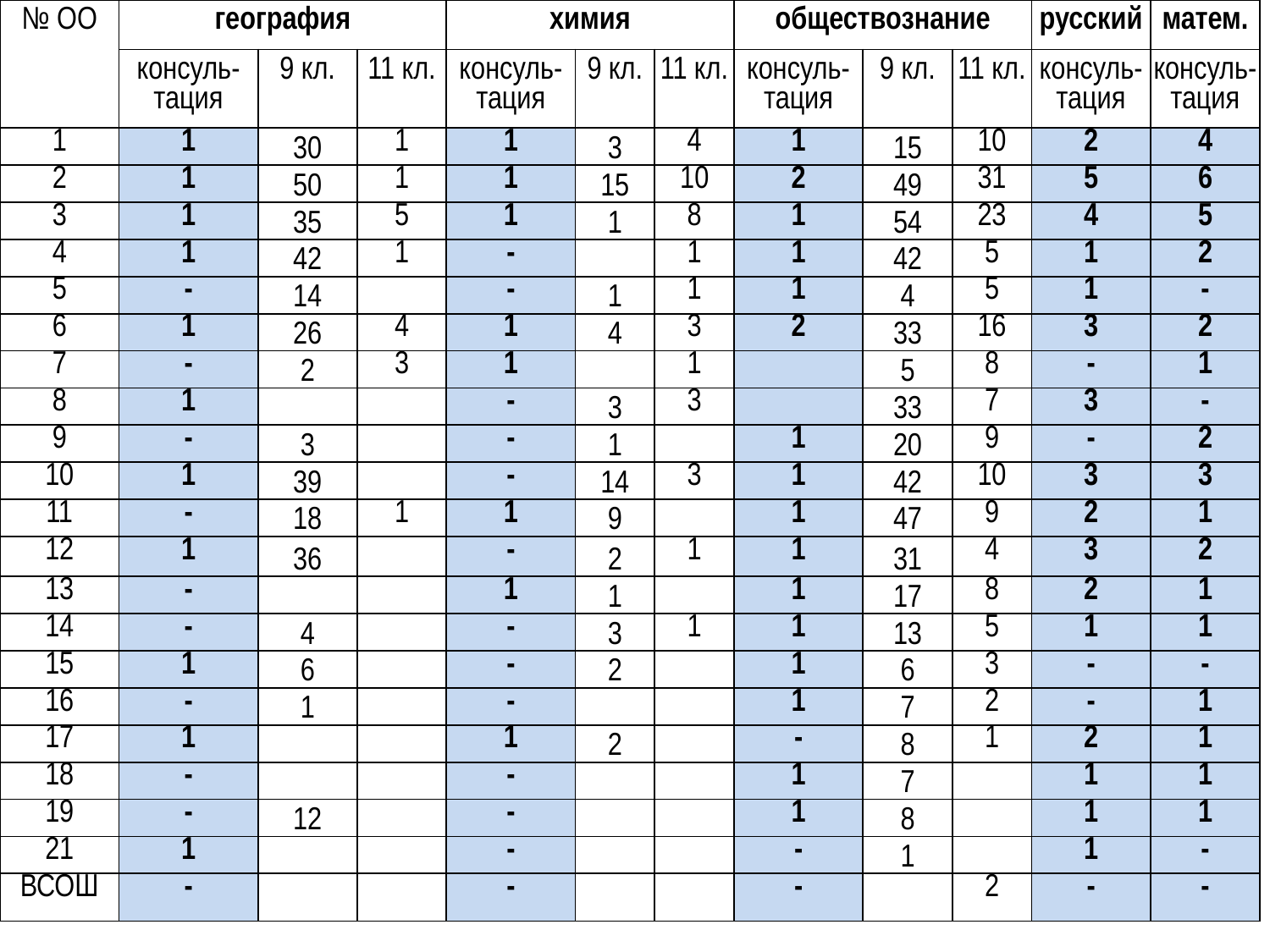

| № ОО | география |  |  | химия |  |  | обществознание |  |  | русский | матем. |
| --- | --- | --- | --- | --- | --- | --- | --- | --- | --- | --- | --- |
|  | консуль- тация | 9 кл. | 11 кл. | консуль- тация | 9 кл. | 11 кл. | консуль- тация | 9 кл. | 11 кл. | консуль- тация | консуль- тация |
| 1 | 1 | 30 | 1 | 1 | 3 | 4 | 1 | 15 | 10 | 2 | 4 |
| 2 | 1 | 50 | 1 | 1 | 15 | 10 | 2 | 49 | 31 | 5 | 6 |
| 3 | 1 | 35 | 5 | 1 | 1 | 8 | 1 | 54 | 23 | 4 | 5 |
| 4 | 1 | 42 | 1 | - |  | 1 | 1 | 42 | 5 | 1 | 2 |
| 5 | - | 14 |  | - | 1 | 1 | 1 | 4 | 5 | 1 | - |
| 6 | 1 | 26 | 4 | 1 | 4 | 3 | 2 | 33 | 16 | 3 | 2 |
| 7 | - | 2 | 3 | 1 |  | 1 |  | 5 | 8 | - | 1 |
| 8 | 1 |  |  | - | 3 | 3 |  | 33 | 7 | 3 | - |
| 9 | - | 3 |  | - | 1 |  | 1 | 20 | 9 | - | 2 |
| 10 | 1 | 39 |  | - | 14 | 3 | 1 | 42 | 10 | 3 | 3 |
| 11 | - | 18 | 1 | 1 | 9 |  | 1 | 47 | 9 | 2 | 1 |
| 12 | 1 | 36 |  | - | 2 | 1 | 1 | 31 | 4 | 3 | 2 |
| 13 | - |  |  | 1 | 1 |  | 1 | 17 | 8 | 2 | 1 |
| 14 | - | 4 |  | - | 3 | 1 | 1 | 13 | 5 | 1 | 1 |
| 15 | 1 | 6 |  | - | 2 |  | 1 | 6 | 3 | - | - |
| 16 | - | 1 |  | - |  |  | 1 | 7 | 2 | - | 1 |
| 17 | 1 |  |  | 1 | 2 |  | - | 8 | 1 | 2 | 1 |
| 18 | - |  |  | - |  |  | 1 | 7 |  | 1 | 1 |
| 19 | - | 12 |  | - |  |  | 1 | 8 |  | 1 | 1 |
| 21 | 1 |  |  | - |  |  | - | 1 |  | 1 | - |
| ВСОШ | - |  |  | - |  |  | - |  | 2 | - | - |